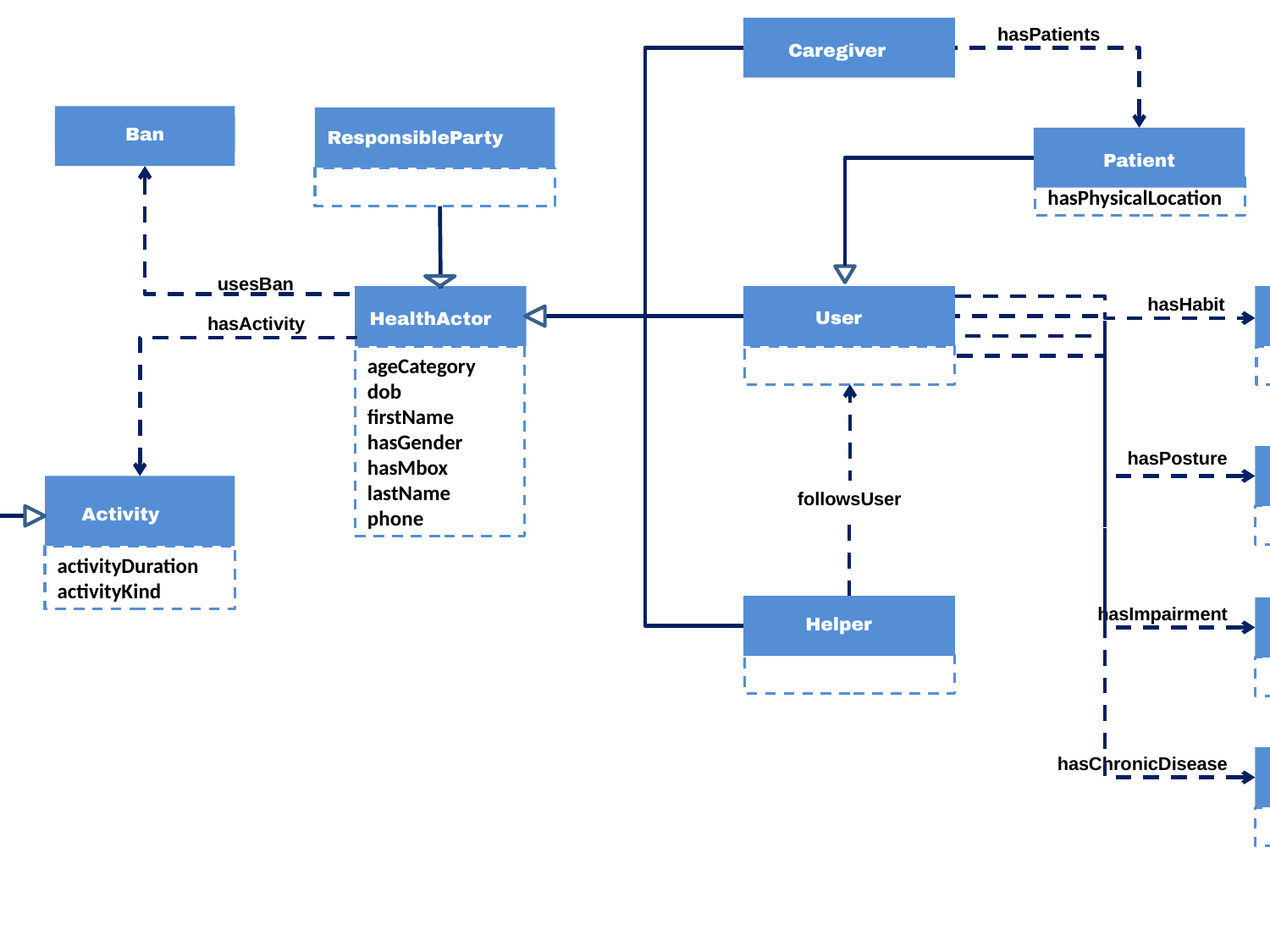

hasPatients

Caregiver

Ban

ResponsibleParty

Patient

hasPhysicalLocation

usesBan

HealthActor

User
hasHabit

Habit
hasActivity

ageCategory
dob
firstName
hasGender
hasMbox
lastName
phone

DailyActivity

hasPosture

Posture

followsUser
Activity

activityDuration
activityKind

Helper
hasImpairment

Impairment

NocturnalActivity

hasChronicDisease

ChronicDisease